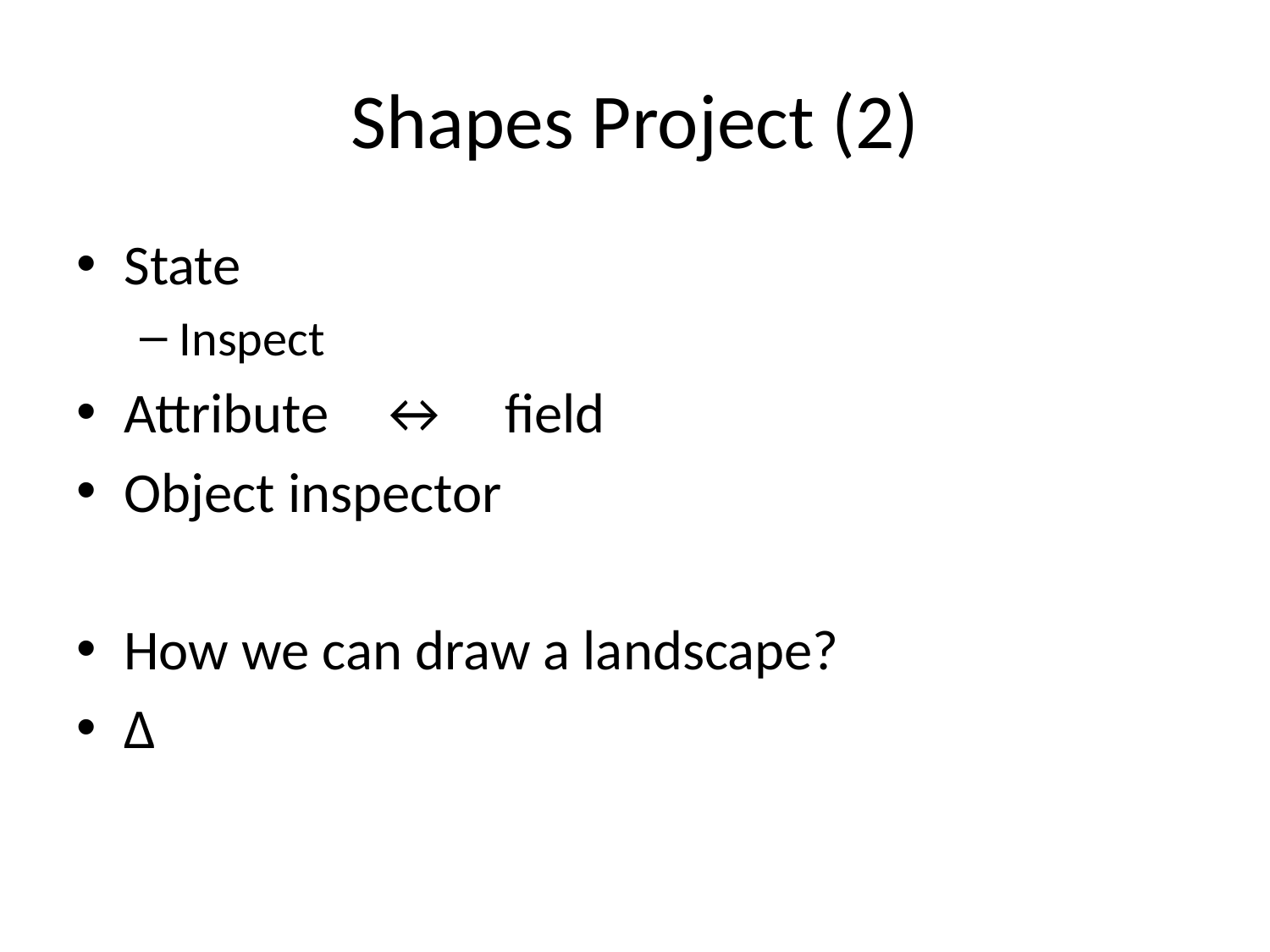

# Shapes Project (2)
State
Inspect
Attribute	↔	field
Object inspector

How we can draw a landscape?
∆